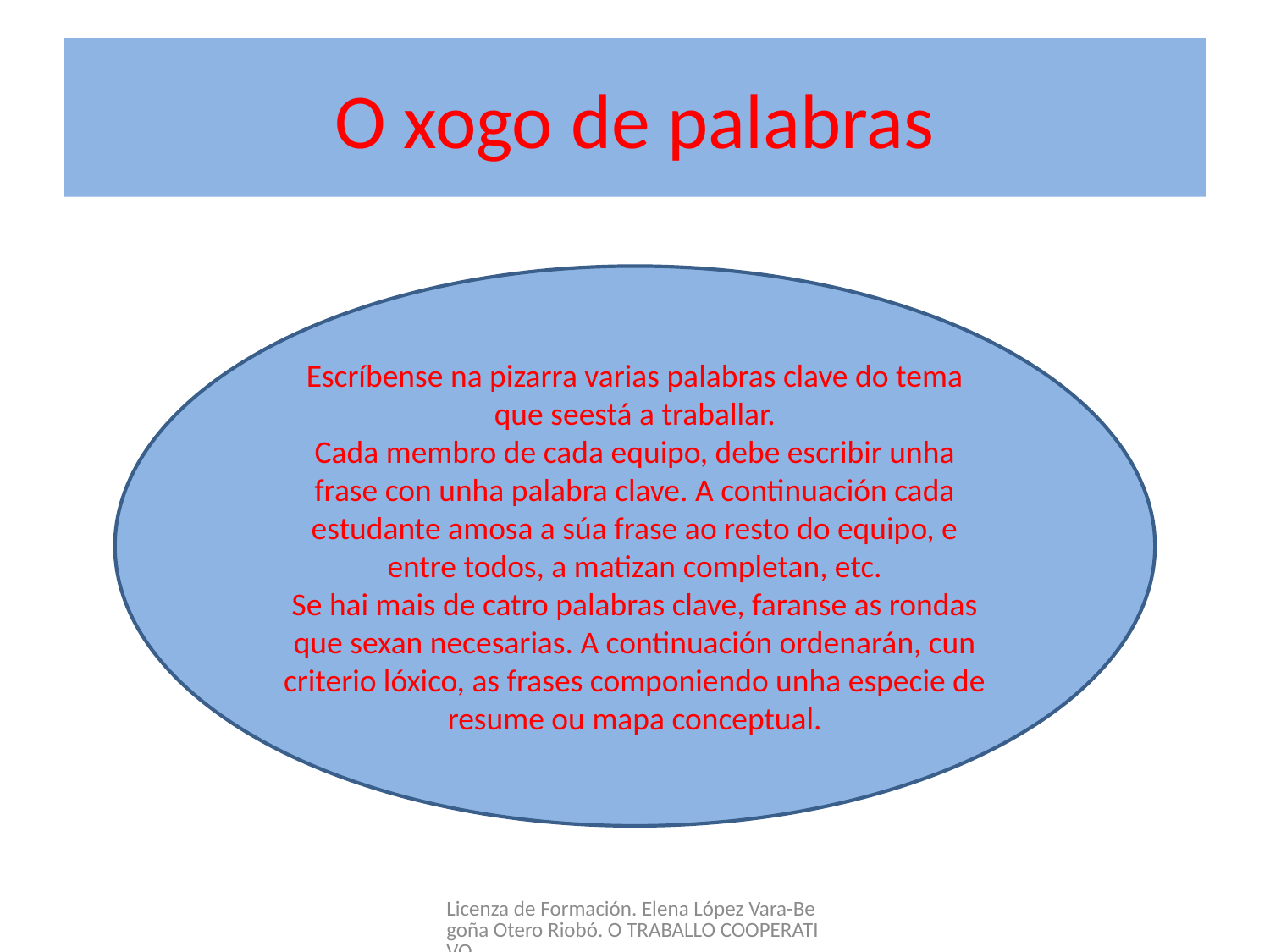

# O xogo de palabras

Escríbense na pizarra varias palabras clave do tema que seestá a traballar.
Cada membro de cada equipo, debe escribir unha frase con unha palabra clave. A continuación cada estudante amosa a súa frase ao resto do equipo, e entre todos, a matizan completan, etc.
Se hai mais de catro palabras clave, faranse as rondas que sexan necesarias. A continuación ordenarán, cun criterio lóxico, as frases componiendo unha especie de resume ou mapa conceptual.
Licenza de Formación. Elena López Vara-Begoña Otero Riobó. O TRABALLO COOPERATIVO